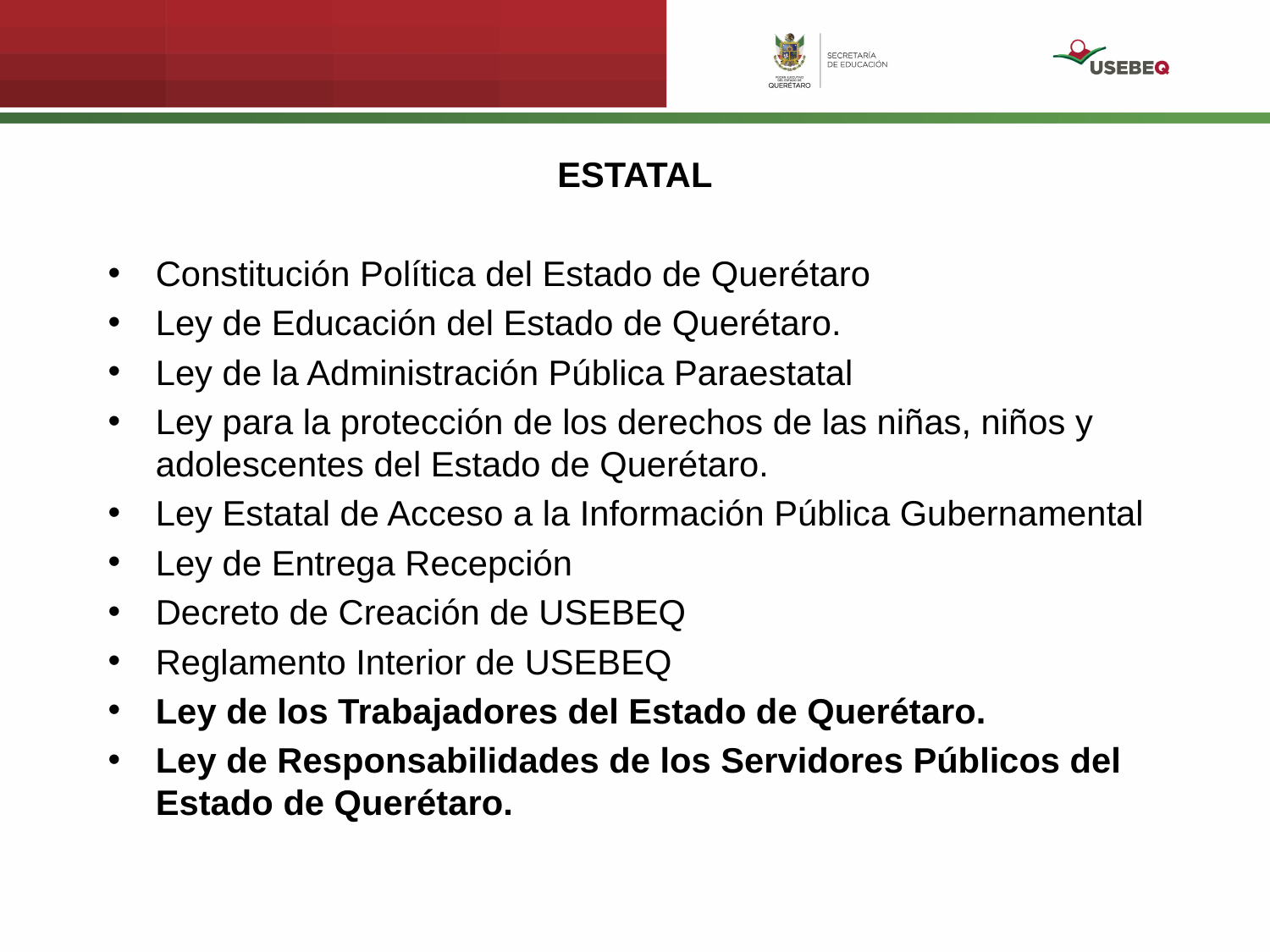

ESTATAL

Constitución Política del Estado de Querétaro
Ley de Educación del Estado de Querétaro.
Ley de la Administración Pública Paraestatal
Ley para la protección de los derechos de las niñas, niños y adolescentes del Estado de Querétaro.
Ley Estatal de Acceso a la Información Pública Gubernamental
Ley de Entrega Recepción
Decreto de Creación de USEBEQ
Reglamento Interior de USEBEQ
Ley de los Trabajadores del Estado de Querétaro.
Ley de Responsabilidades de los Servidores Públicos del Estado de Querétaro.